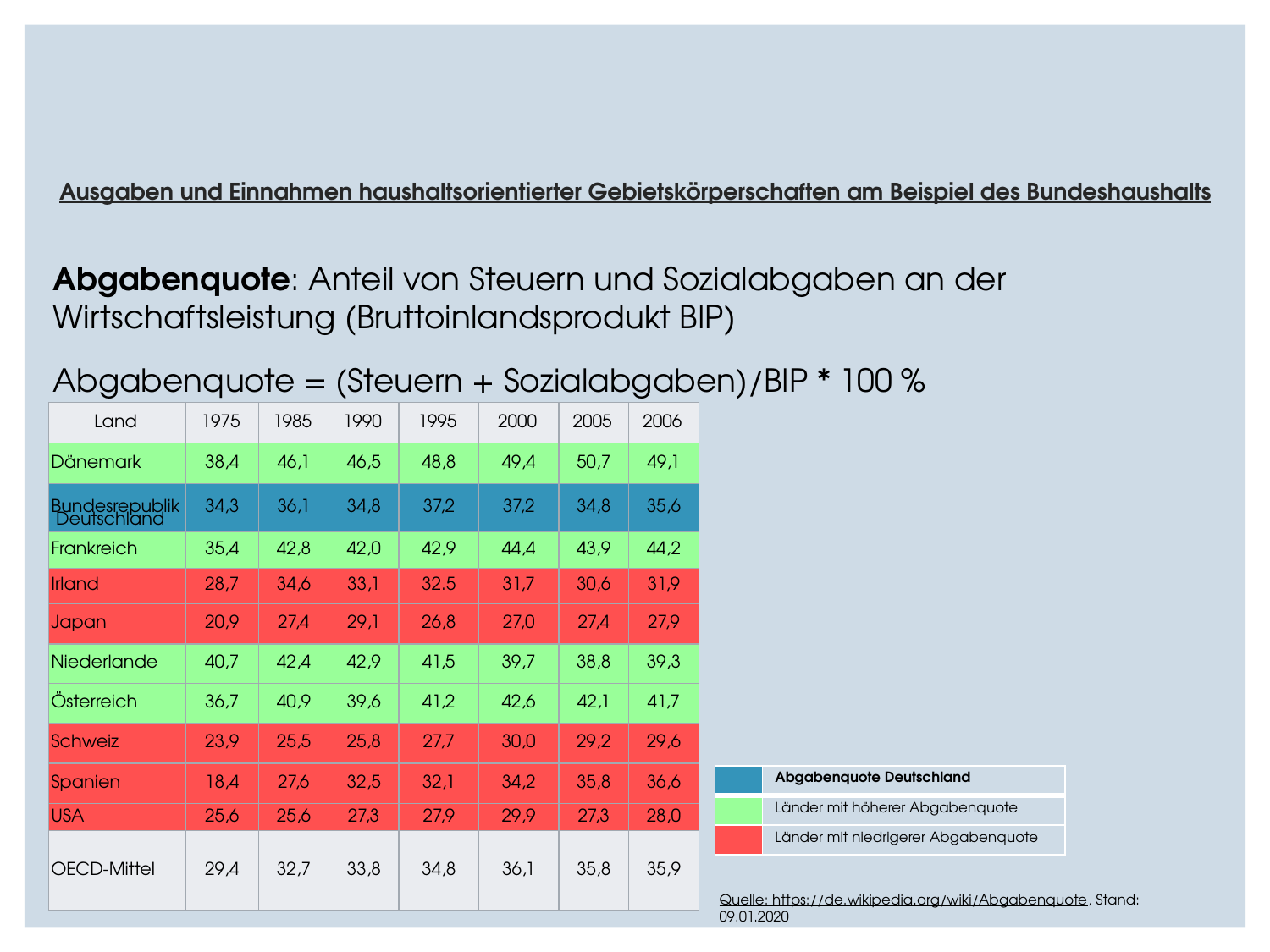

# Ausgaben und Einnahmen haushaltsorientierter Gebietskörperschaften am Beispiel des Bundeshaushalts
Abgabenquote: Anteil von Steuern und Sozialabgaben an der Wirtschaftsleistung (Bruttoinlandsprodukt BIP)

Abgabenquote = (Steuern + Sozialabgaben)/BIP * 100 %
| Land | 1975 | 1985 | 1990 | 1995 | 2000 | 2005 | 2006 |
| --- | --- | --- | --- | --- | --- | --- | --- |
| Dänemark | 38,4 | 46,1 | 46,5 | 48,8 | 49,4 | 50,7 | 49,1 |
| Bundesrepublik Deutschland | 34,3 | 36,1 | 34,8 | 37,2 | 37,2 | 34,8 | 35,6 |
| Frankreich | 35,4 | 42,8 | 42,0 | 42,9 | 44,4 | 43,9 | 44,2 |
| Irland | 28,7 | 34,6 | 33,1 | 32.5 | 31,7 | 30,6 | 31,9 |
| Japan | 20,9 | 27,4 | 29,1 | 26,8 | 27,0 | 27,4 | 27,9 |
| Niederlande | 40,7 | 42,4 | 42,9 | 41,5 | 39,7 | 38,8 | 39,3 |
| Österreich | 36,7 | 40,9 | 39,6 | 41,2 | 42,6 | 42,1 | 41,7 |
| Schweiz | 23,9 | 25,5 | 25,8 | 27,7 | 30,0 | 29,2 | 29,6 |
| Spanien | 18,4 | 27,6 | 32,5 | 32,1 | 34,2 | 35,8 | 36,6 |
| USA | 25,6 | 25,6 | 27,3 | 27,9 | 29,9 | 27,3 | 28,0 |
| OECD-Mittel | 29,4 | 32,7 | 33,8 | 34,8 | 36,1 | 35,8 | 35,9 |
|  | Abgabenquote Deutschland |
| --- | --- |
|  | Länder mit höherer Abgabenquote |
|  | Länder mit niedrigerer Abgabenquote |
Quelle: https://de.wikipedia.org/wiki/Abgabenquote, Stand: 09.01.2020